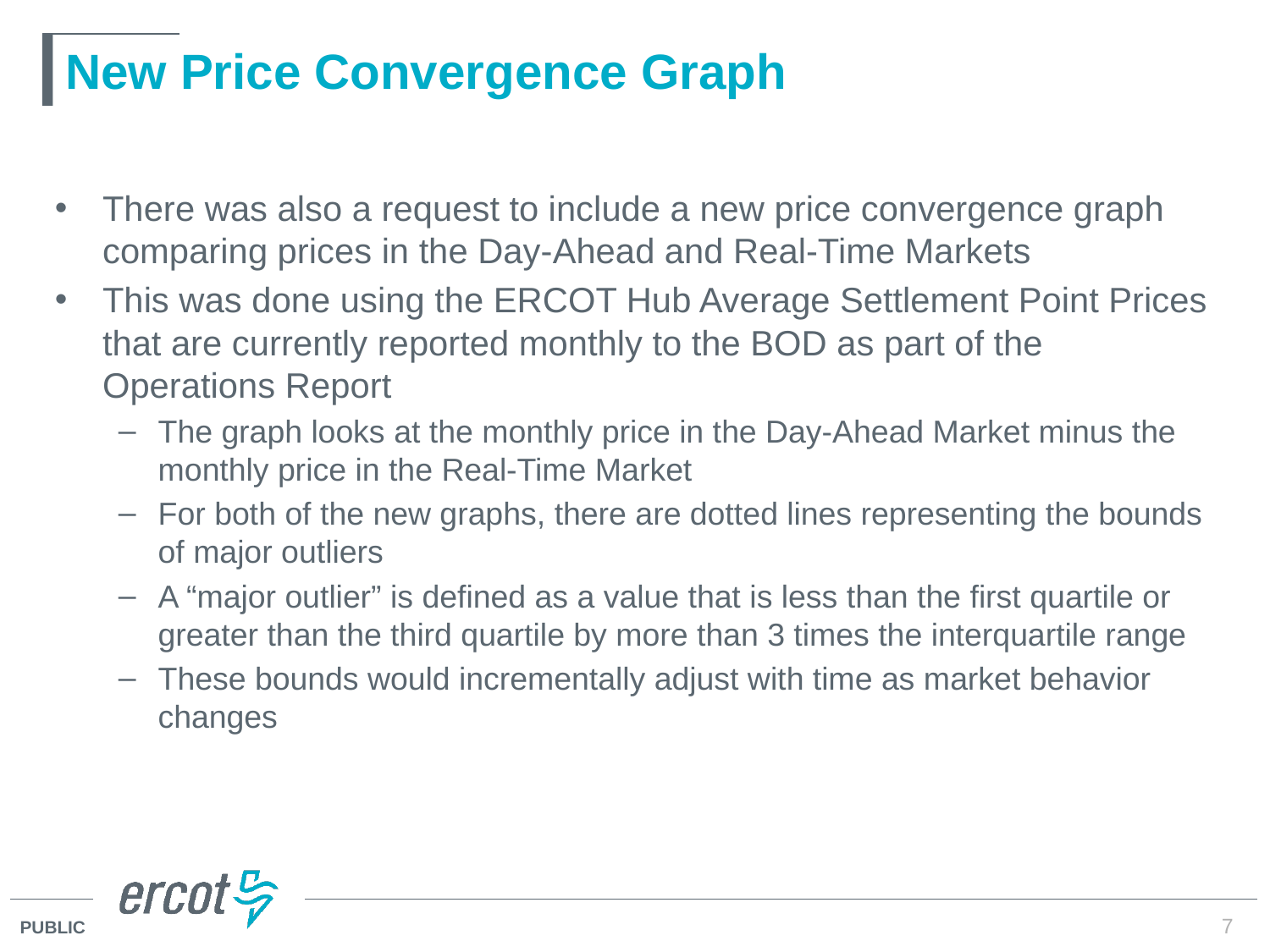

# New Price Convergence Graph
There was also a request to include a new price convergence graph comparing prices in the Day-Ahead and Real-Time Markets
This was done using the ERCOT Hub Average Settlement Point Prices that are currently reported monthly to the BOD as part of the Operations Report
The graph looks at the monthly price in the Day-Ahead Market minus the monthly price in the Real-Time Market
For both of the new graphs, there are dotted lines representing the bounds of major outliers
A “major outlier” is defined as a value that is less than the first quartile or greater than the third quartile by more than 3 times the interquartile range
These bounds would incrementally adjust with time as market behavior changes

7